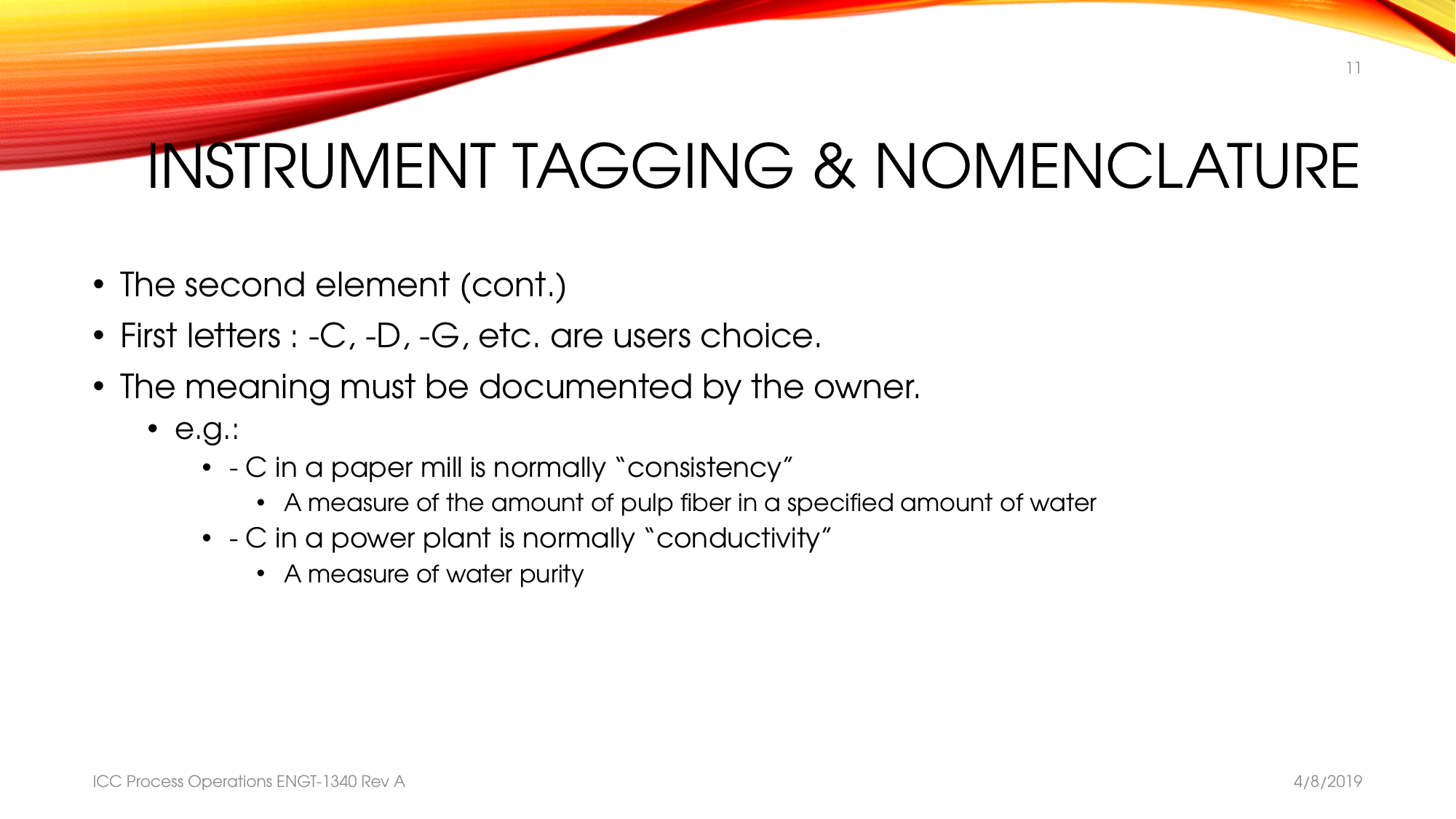

11
# Instrument tagging & nomenclature
The second element (cont.)
First letters : -C, -D, -G, etc. are users choice.
The meaning must be documented by the owner.
e.g.:
- C in a paper mill is normally “consistency”
A measure of the amount of pulp fiber in a specified amount of water
- C in a power plant is normally “conductivity”
A measure of water purity

ICC Process Operations ENGT-1340 Rev A
4/8/2019